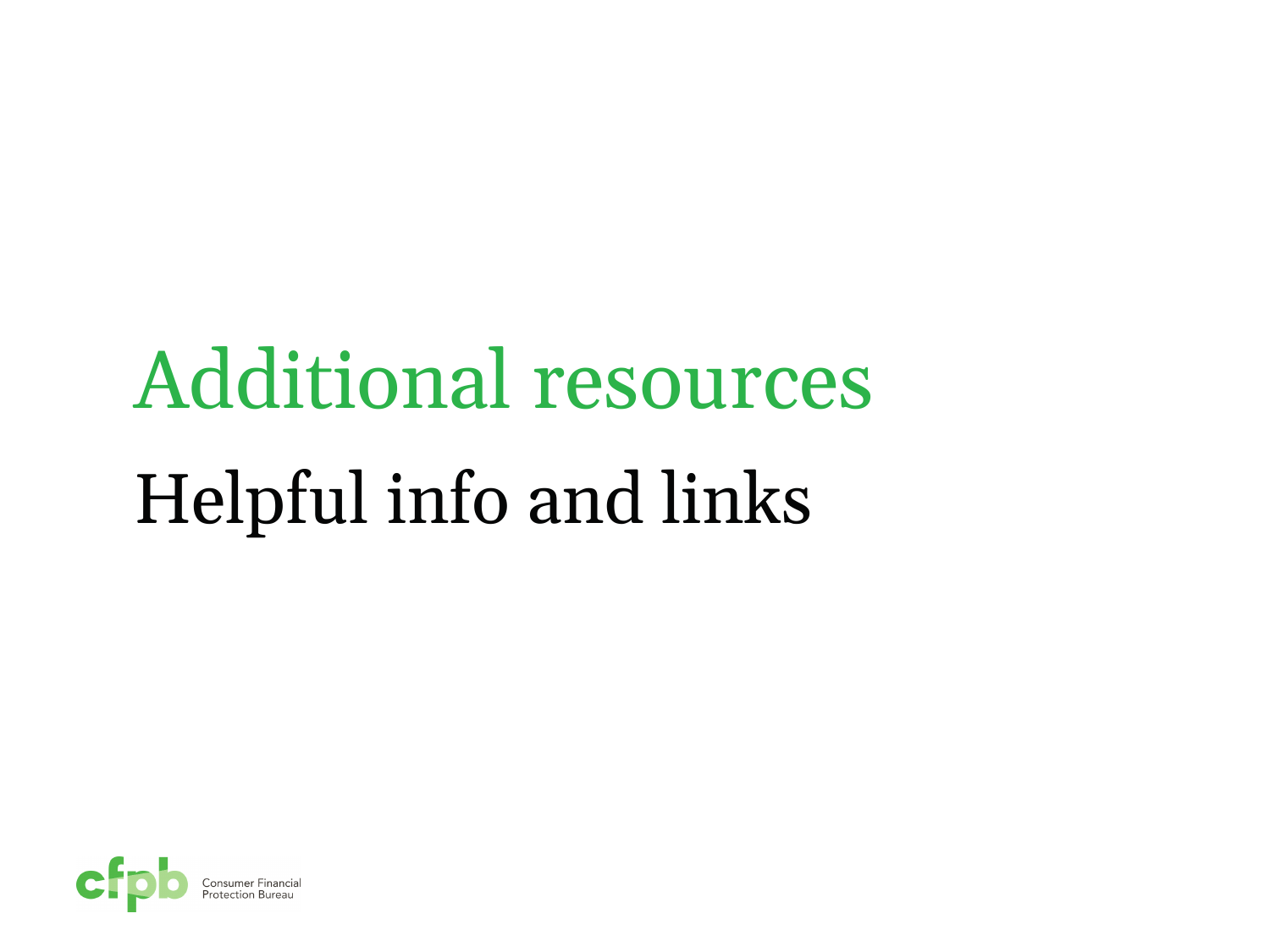

# Additional resources
Helpful info and links